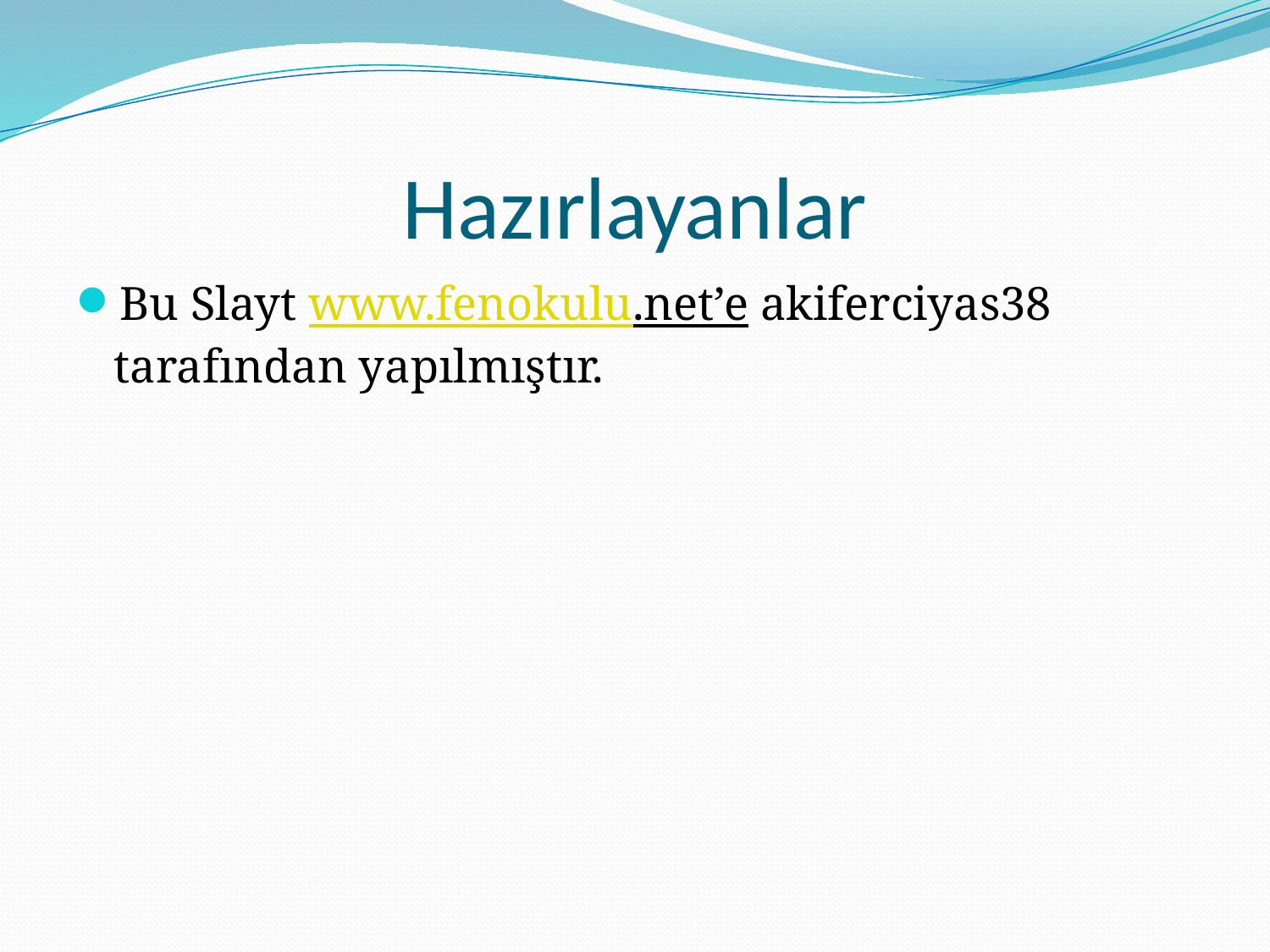

# Hazırlayanlar
Bu Slayt www.fenokulu.net’e akiferciyas38 tarafından yapılmıştır.